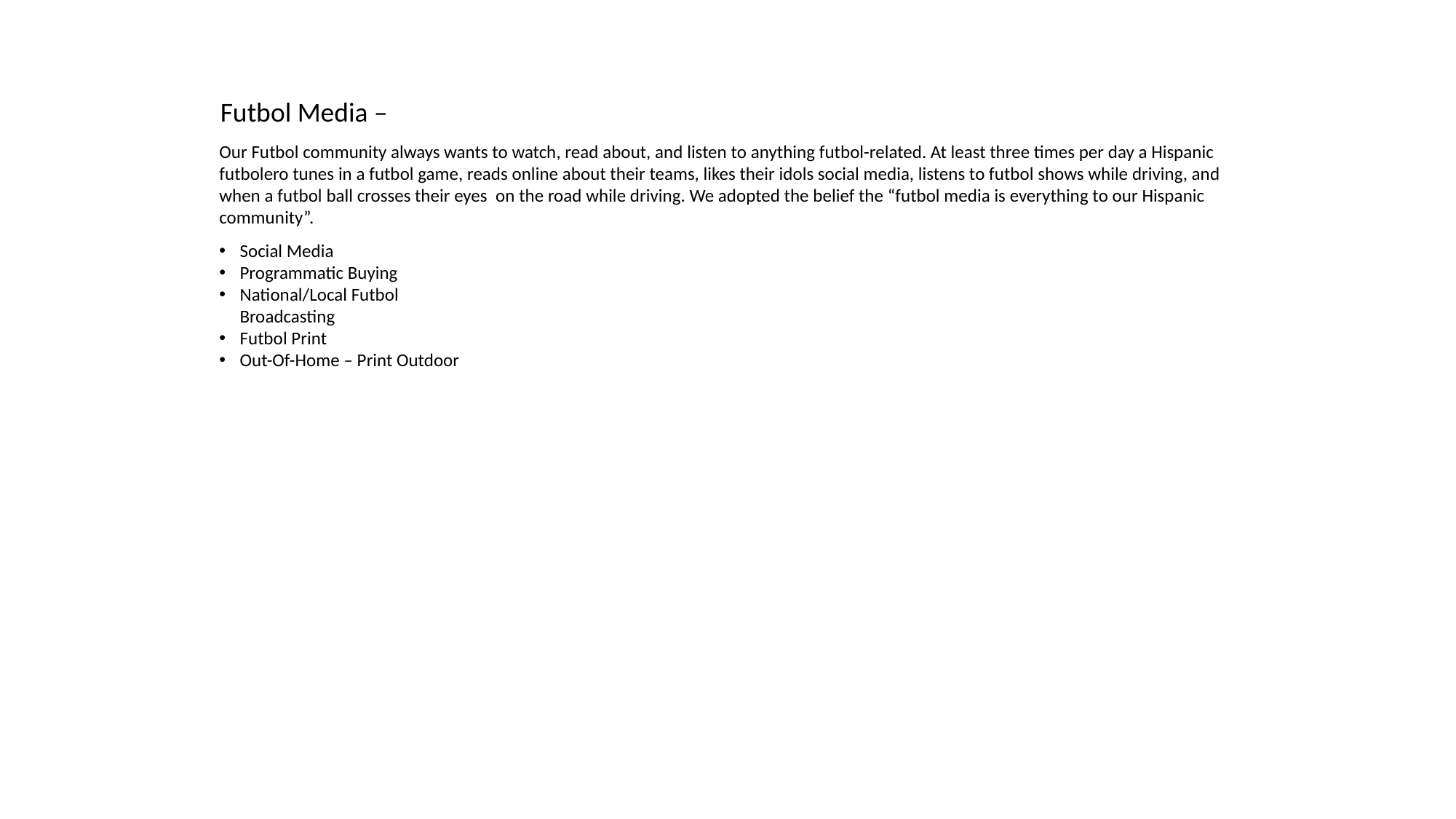

Futbol Media –
Our Futbol community always wants to watch, read about, and listen to anything futbol-related. At least three times per day a Hispanic futbolero tunes in a futbol game, reads online about their teams, likes their idols social media, listens to futbol shows while driving, and when a futbol ball crosses their eyes  on the road while driving. We adopted the belief the “futbol media is everything to our Hispanic community”.
Social Media
Programmatic Buying
National/Local Futbol Broadcasting
Futbol Print
Out-Of-Home – Print Outdoor